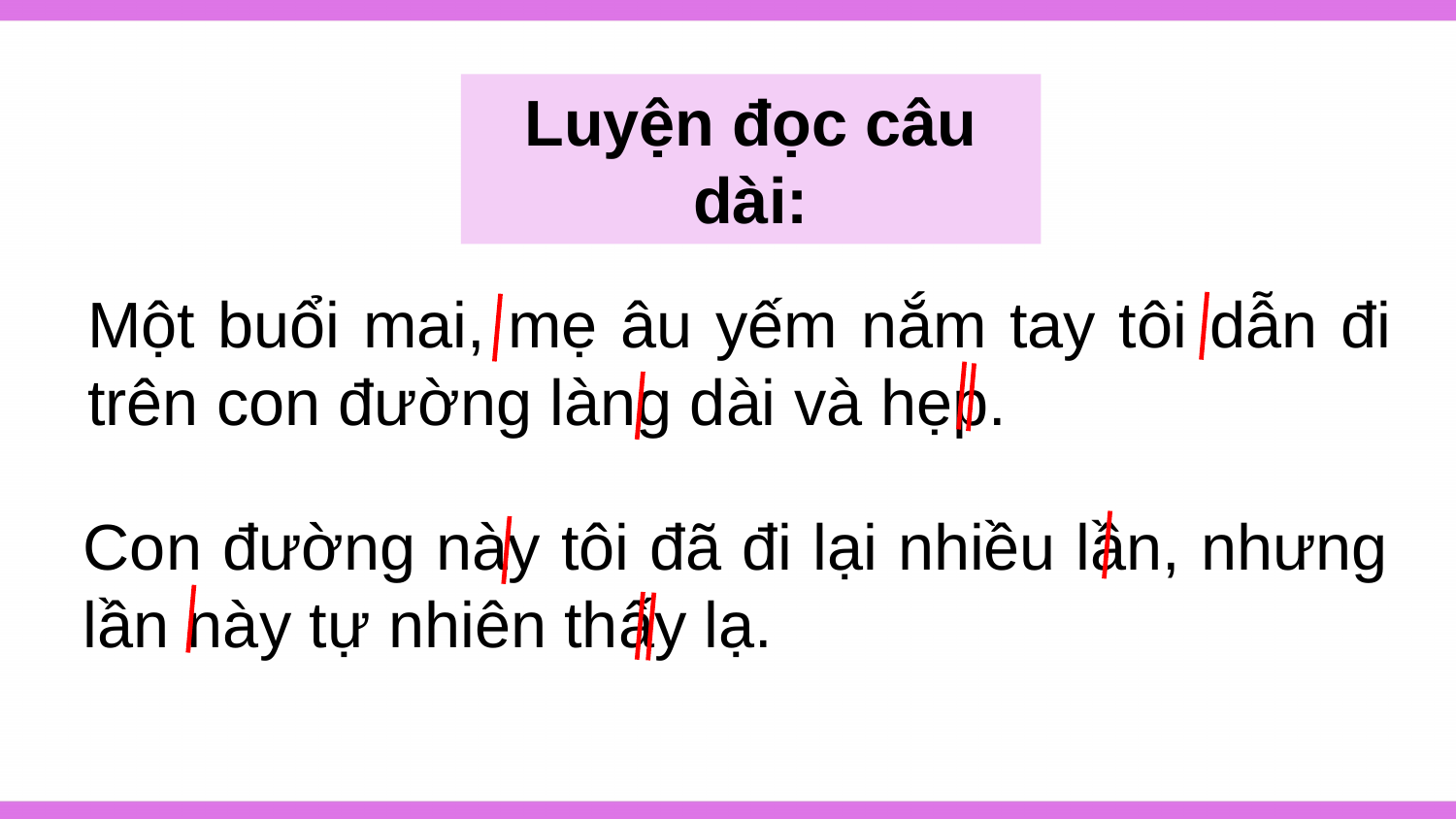

Luyện đọc câu dài:
Một buổi mai, mẹ âu yếm nắm tay tôi dẫn đi trên con đường làng dài và hẹp.
Con đường này tôi đã đi lại nhiều lần, nhưng lần này tự nhiên thấy lạ.